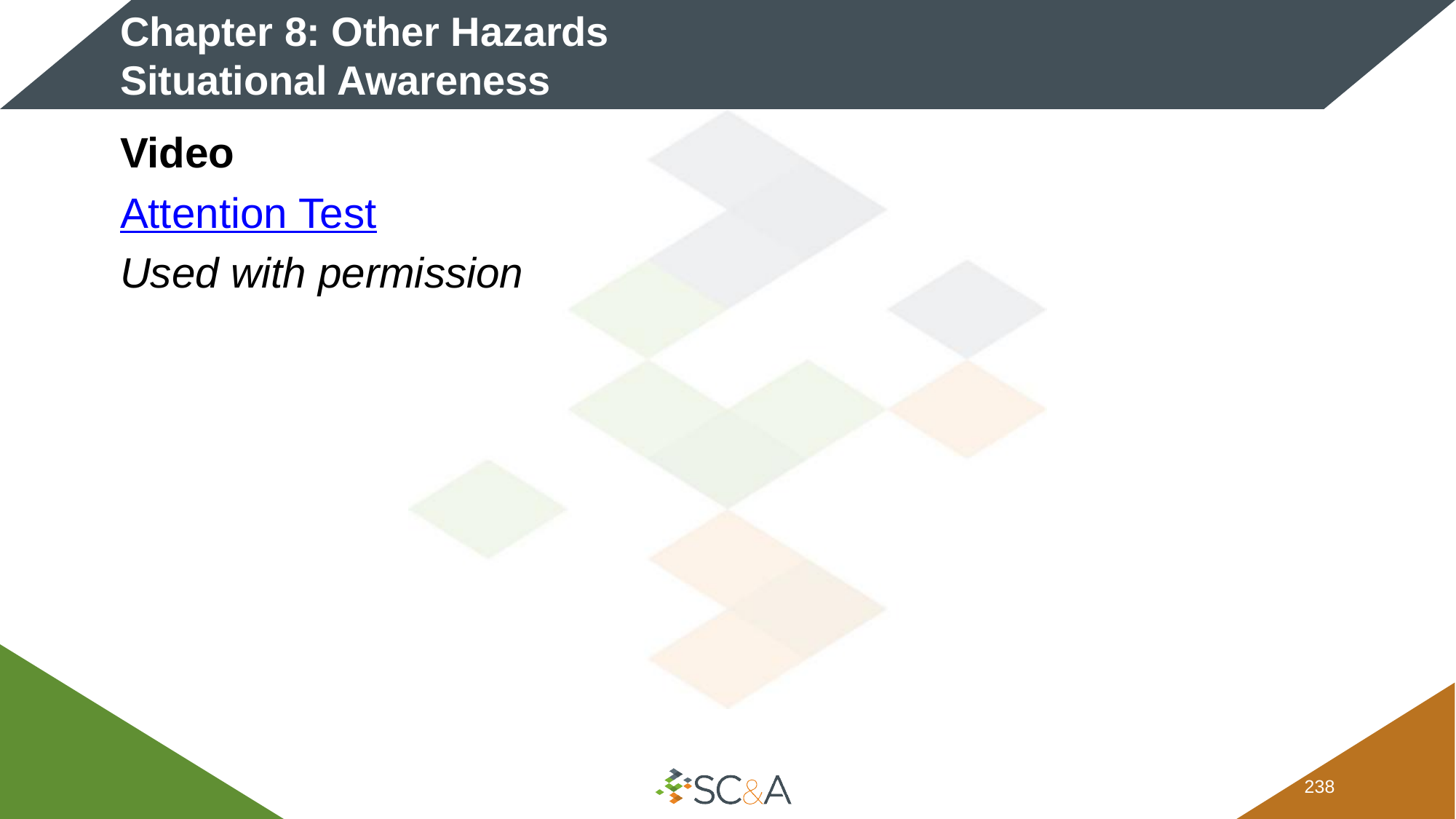

# Chapter 8: Other Hazards Situational Awareness
Video
Attention Test
Used with permission
238